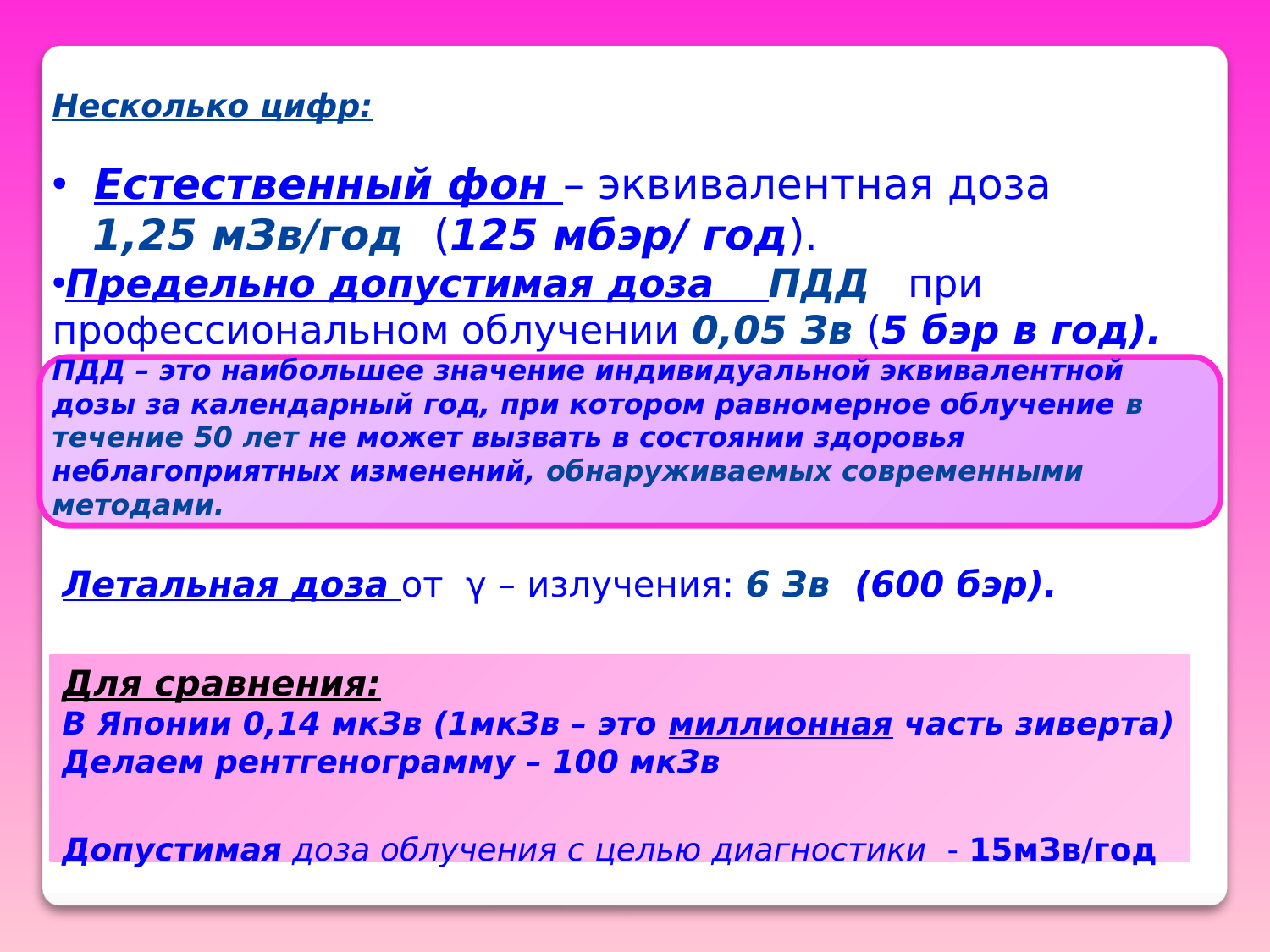

Естественный фон – эквивалентная доза
   1,25 мЗв/год  (125 мбэр/ год).
Предельно допустимая доза    ПДД   при профессиональном облучении 0,05 Зв (5 бэр в год).
ПДД – это наибольшее значение индивидуальной эквивалентной дозы за календарный год, при котором равномерное облучение в течение 50 лет не может вызвать в состоянии здоровья неблагоприятных изменений, обнаруживаемых современными методами.

Несколько цифр:

 Летальная доза от  γ – излучения: 6 Зв  (600 бэр).
Для сравнения:
В Японии 0,14 мкЗв (1мкЗв – это миллионная часть зиверта)
Делаем рентгенограмму – 100 мкЗв

Допустимая доза облучения с целью диагностики  - 15мЗв/год